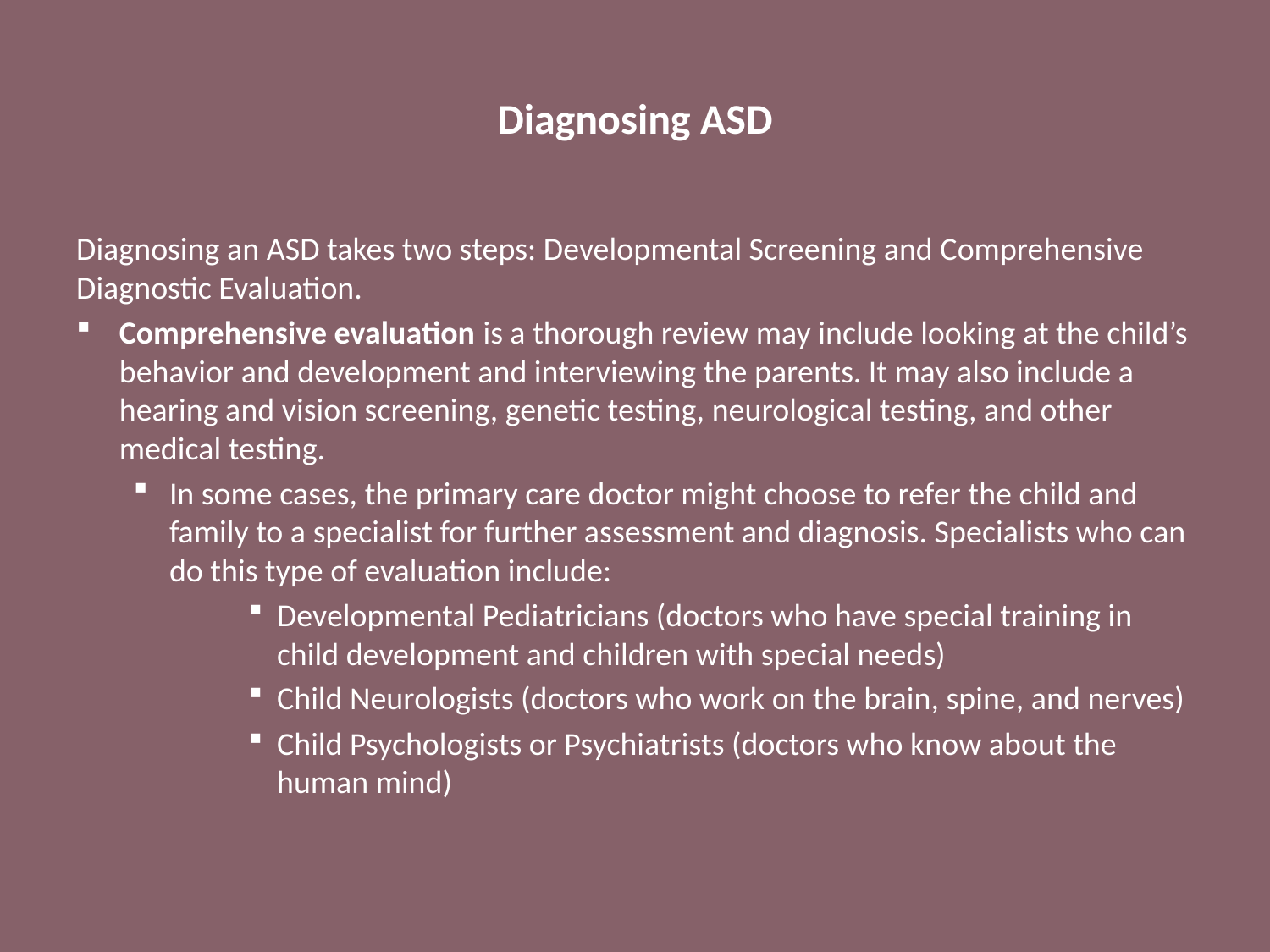

# Diagnosing ASD
Diagnosing an ASD takes two steps: Developmental Screening and Comprehensive Diagnostic Evaluation.
Comprehensive evaluation is a thorough review may include looking at the child’s behavior and development and interviewing the parents. It may also include a hearing and vision screening, genetic testing, neurological testing, and other medical testing.
In some cases, the primary care doctor might choose to refer the child and family to a specialist for further assessment and diagnosis. Specialists who can do this type of evaluation include:
Developmental Pediatricians (doctors who have special training in child development and children with special needs)
Child Neurologists (doctors who work on the brain, spine, and nerves)
Child Psychologists or Psychiatrists (doctors who know about the human mind)